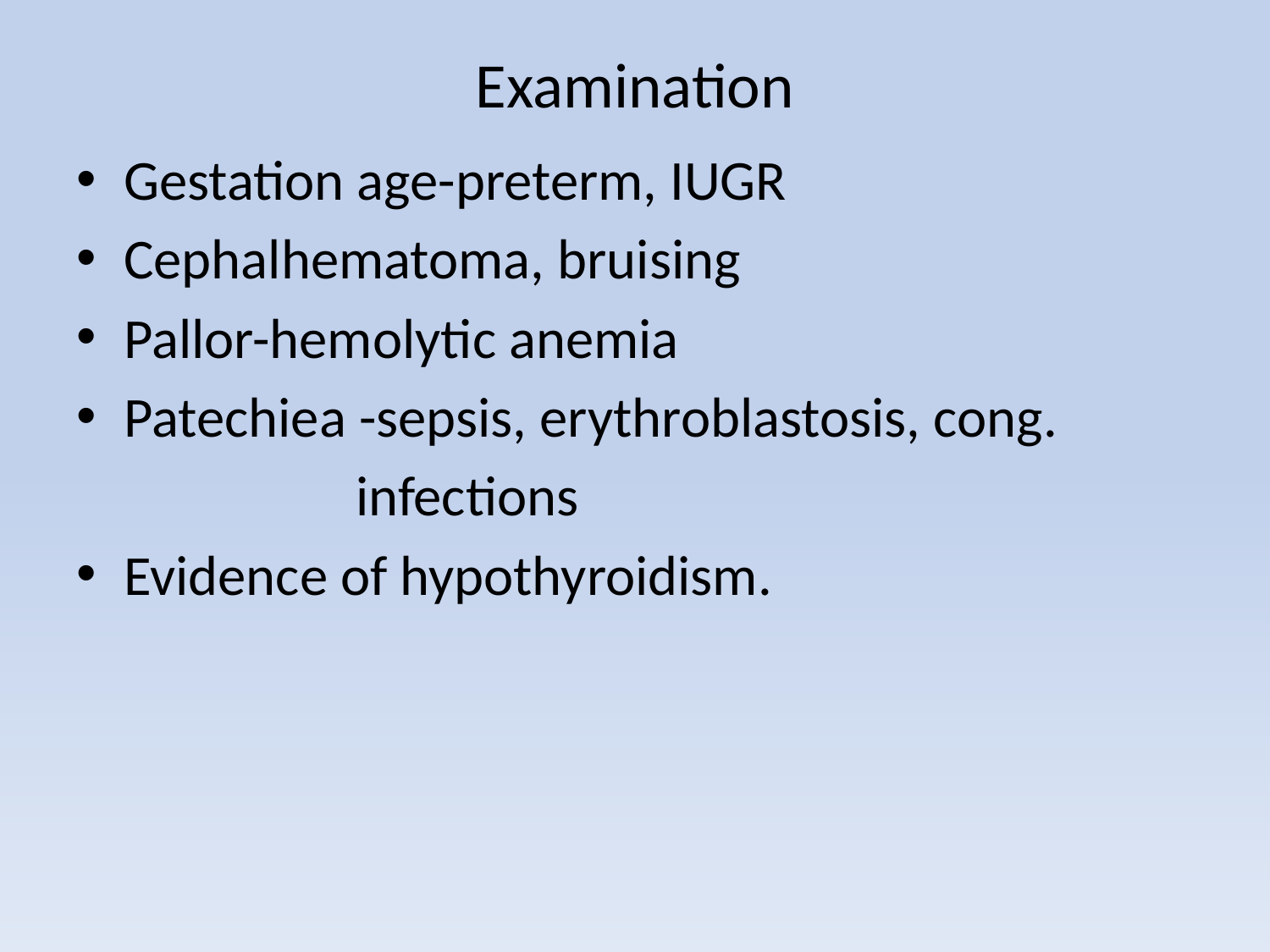

# Examination
Gestation age-preterm, IUGR
Cephalhematoma, bruising
Pallor-hemolytic anemia
Patechiea -sepsis, erythroblastosis, cong.
                      infections
Evidence of hypothyroidism.